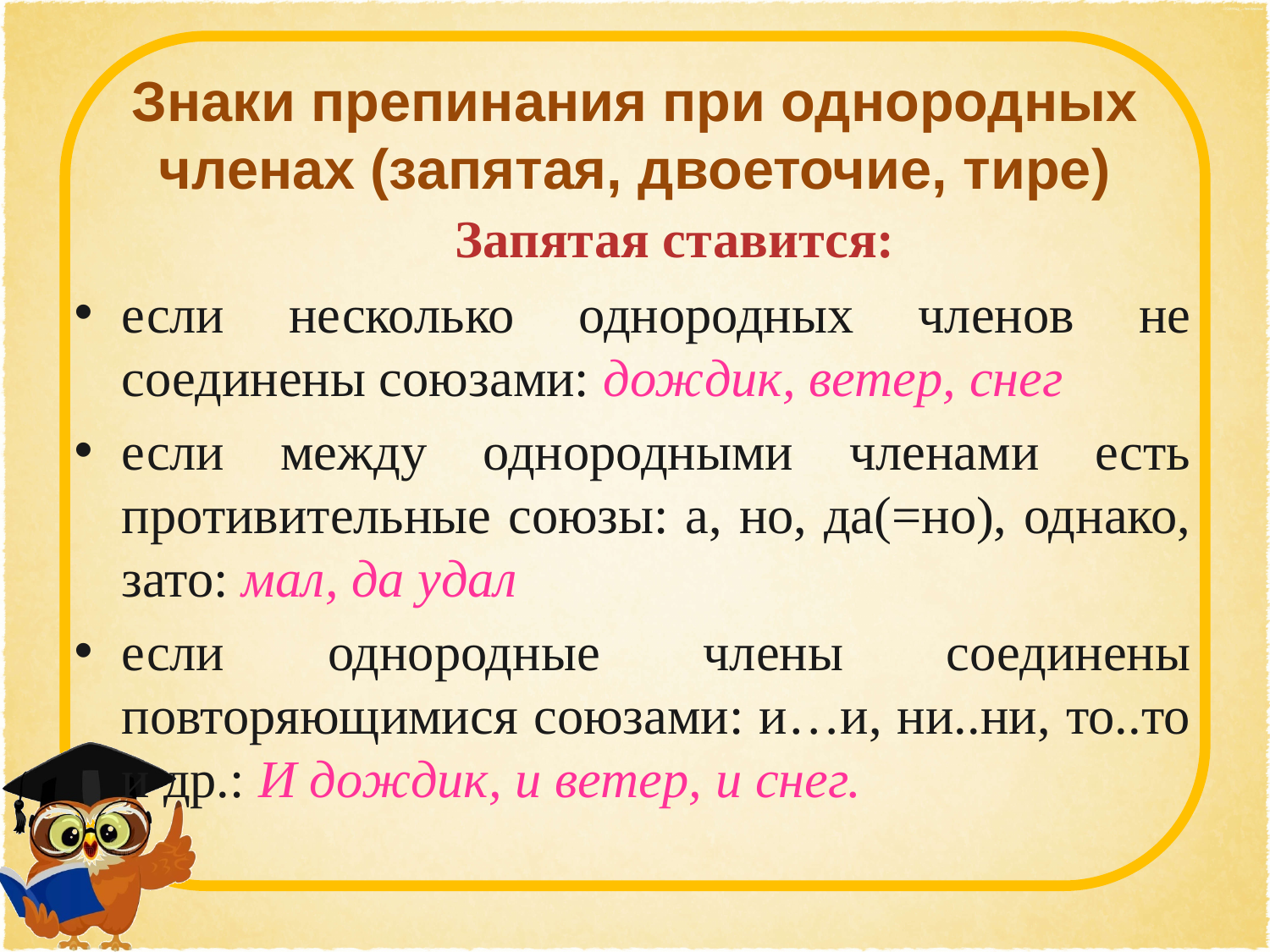

# Знаки препинания при однородных членах (запятая, двоеточие, тире)
			Запятая ставится:
если несколько однородных членов не соединены союзами: дождик, ветер, снег
если между однородными членами есть противительные союзы: а, но, да(=но), однако, зато: мал, да удал
если однородные члены соединены повторяющимися союзами: и…и, ни..ни, то..то и др.: И дождик, и ветер, и снег.